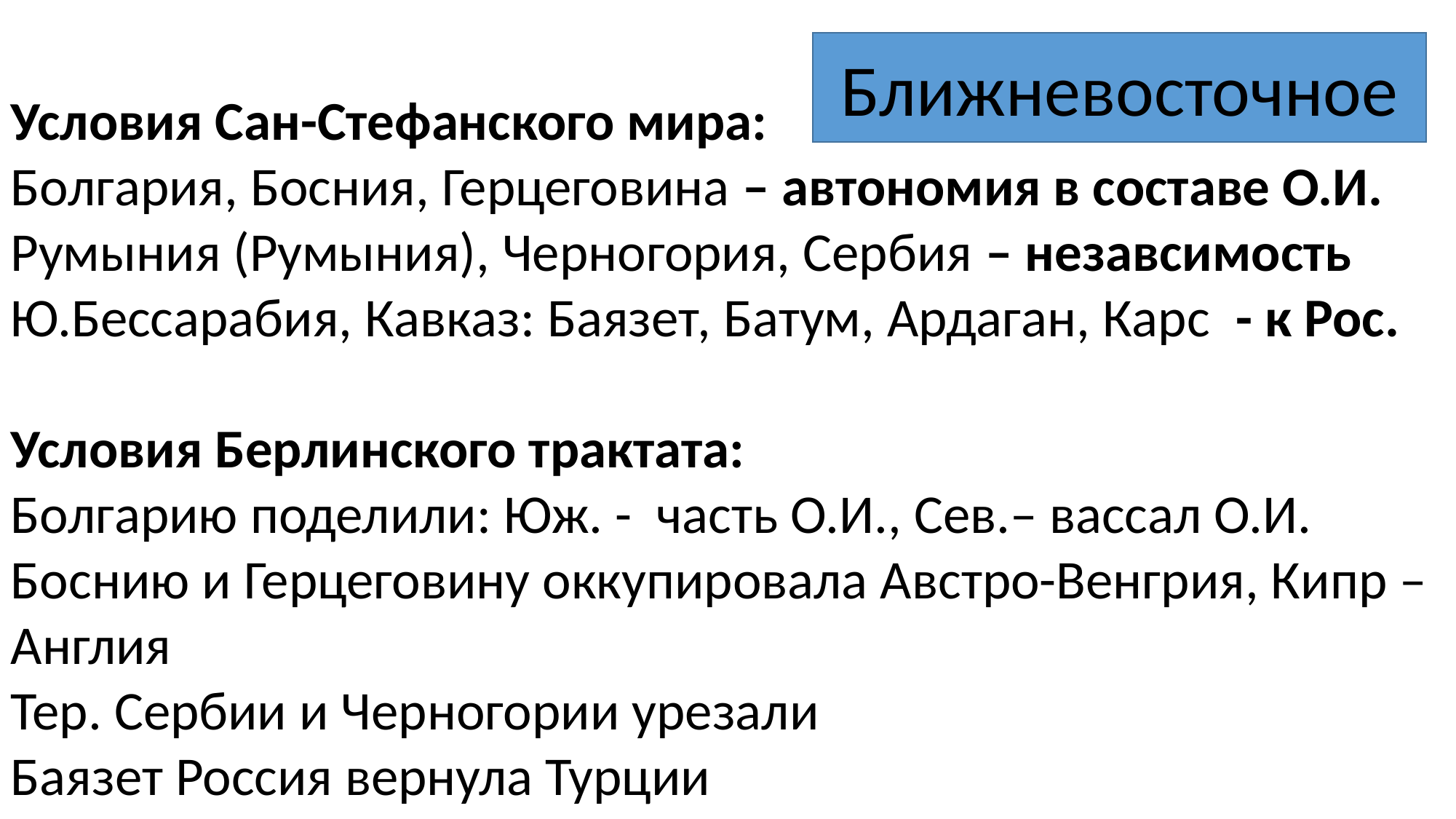

Ближневосточное
Условия Сан-Стефанского мира:
Болгария, Босния, Герцеговина – автономия в составе О.И.
Румыния (Румыния), Черногория, Сербия – незавсимость
Ю.Бессарабия, Кавказ: Баязет, Батум, Ардаган, Карс  - к Рос.

Условия Берлинского трактата:
Болгарию поделили: Юж. -  часть О.И., Сев.– вассал О.И.
Боснию и Герцеговину оккупировала Австро-Венгрия, Кипр – Англия
Тер. Сербии и Черногории урезали
Баязет Россия вернула Турции